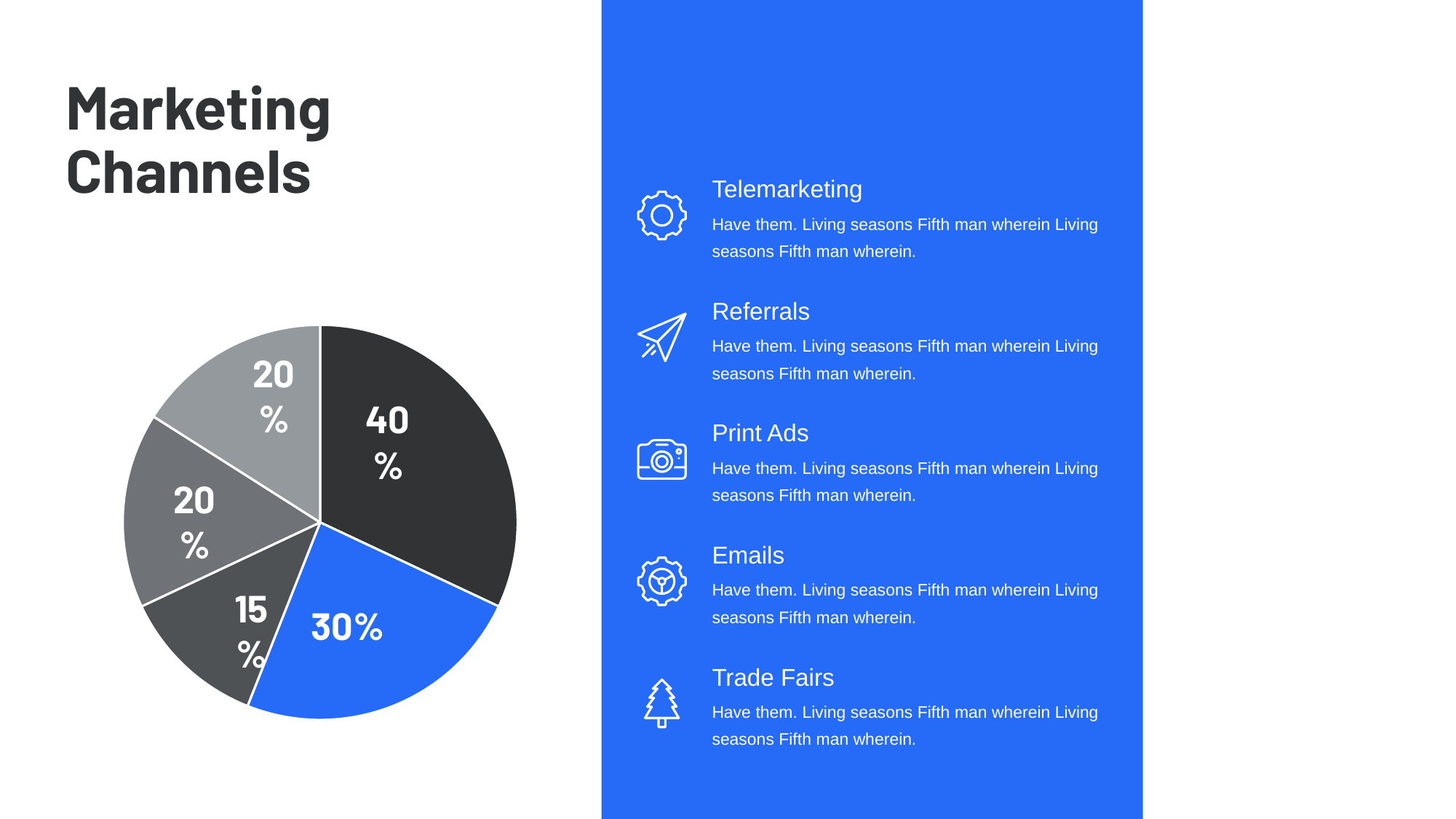

Marketing
Channels
Telemarketing

Have them. Living seasons Fifth man wherein Living seasons Fifth man wherein.

### Chart

| Category | Column1 |
|---|---|
|  | 0.4 |
|  | 0.3 |
|  | 0.15 |
|  | 0.2 |
|  | 0.2 |
Referrals

Have them. Living seasons Fifth man wherein Living seasons Fifth man wherein.
Print Ads

Have them. Living seasons Fifth man wherein Living seasons Fifth man wherein.
Emails

Have them. Living seasons Fifth man wherein Living seasons Fifth man wherein.
Trade Fairs

Have them. Living seasons Fifth man wherein Living seasons Fifth man wherein.